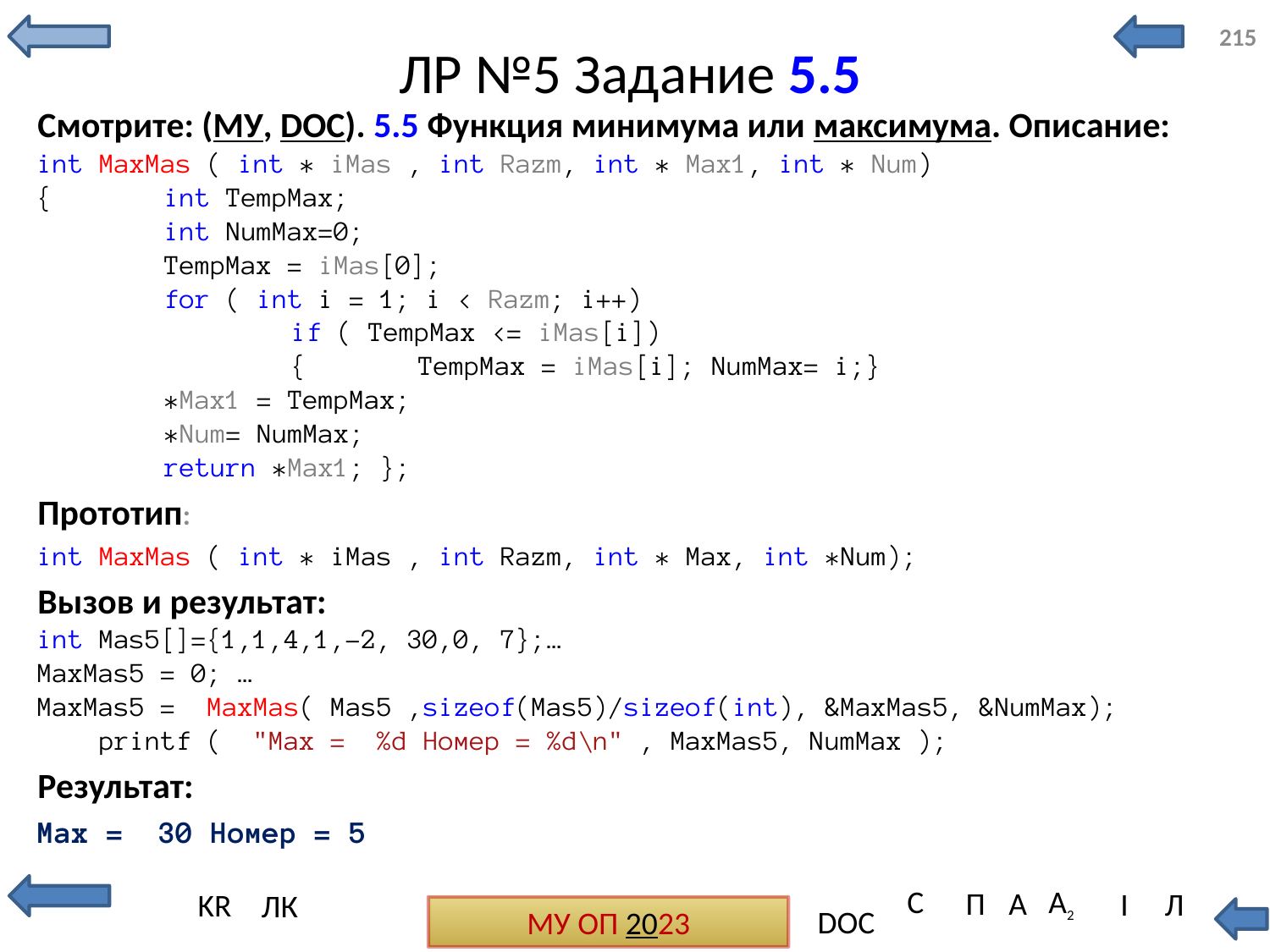

215
# ЛР №5 Задание 5.5
Смотрите: (МУ, DOC). 5.5 Функция минимума или максимума. Описание:
int MaxMas ( int * iMas , int Razm, int * Max1, int * Num)
{	int TempMax;
	int NumMax=0;
	TempMax = iMas[0];
	for ( int i = 1; i < Razm; i++)
		if ( TempMax <= iMas[i])
		{	TempMax = iMas[i]; NumMax= i;}
	*Max1 = TempMax;
	*Num= NumMax;
	return *Max1; };
Прототип:
int MaxMas ( int * iMas , int Razm, int * Max, int *Num);
Вызов и результат:
int Mas5[]={1,1,4,1,-2, 30,0, 7};…
MaxMas5 = 0; …
MaxMas5 =  MaxMas( Mas5 ,sizeof(Mas5)/sizeof(int), &MaxMas5, &NumMax);
    printf (  "Max =  %d Номер = %d\n" , MaxMas5, NumMax );
Результат:
Max =  30 Номер = 5